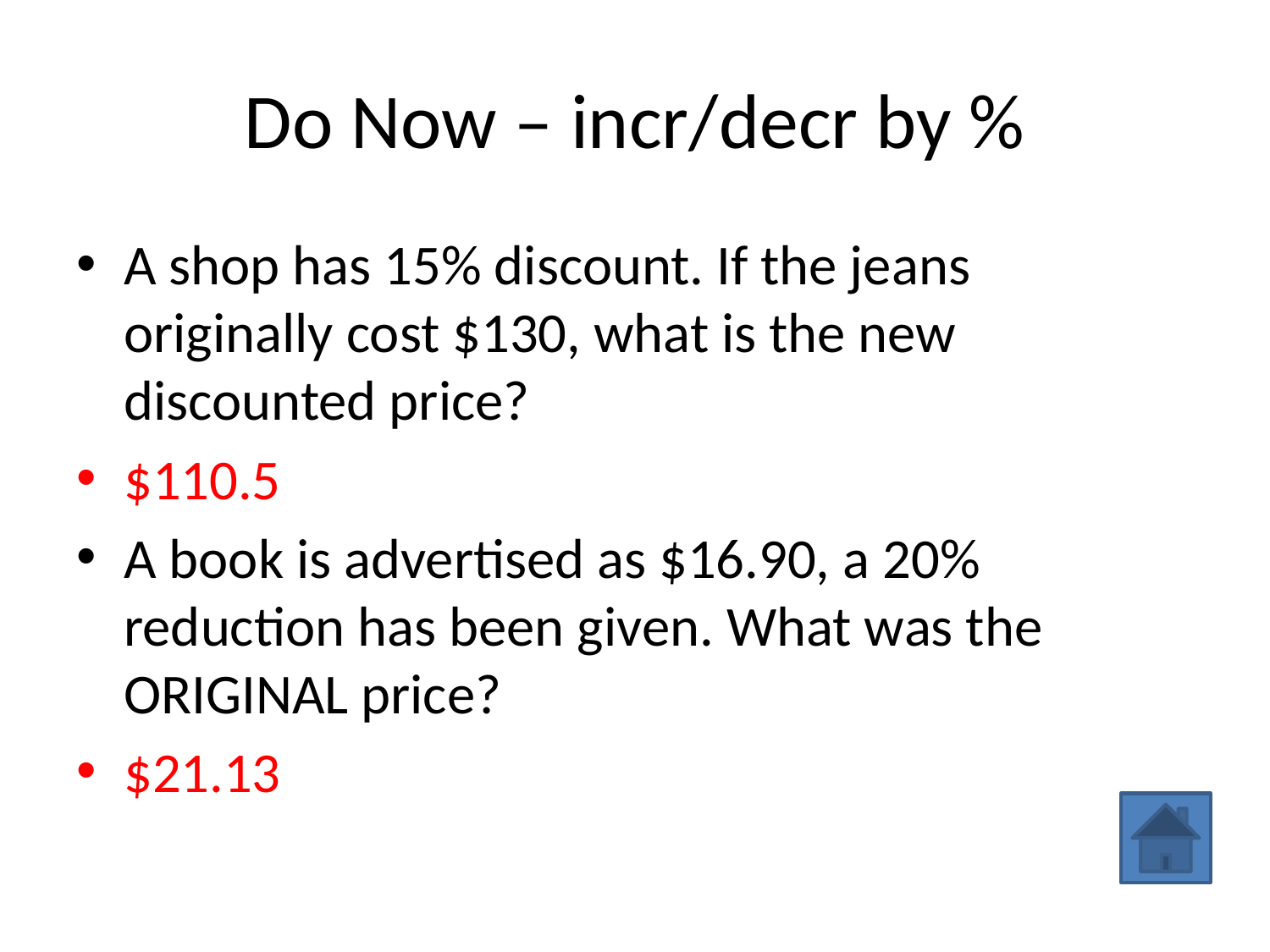

# Do Now – incr/decr by %
A shop has 15% discount. If the jeans originally cost $130, what is the new discounted price?
$110.5
A book is advertised as $16.90, a 20% reduction has been given. What was the ORIGINAL price?
$21.13